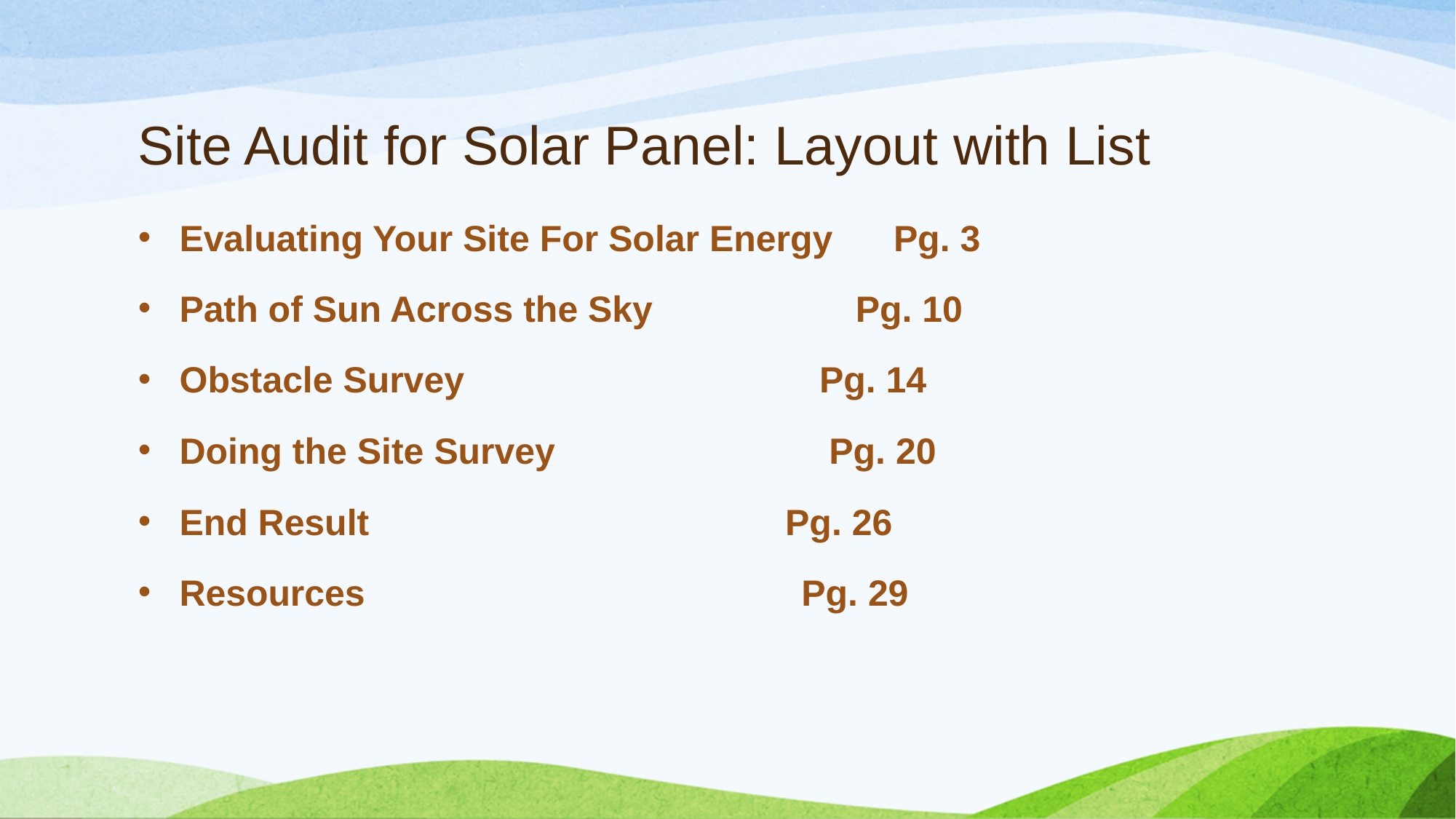

# Site Audit for Solar Panel: Layout with List
Evaluating Your Site For Solar Energy      Pg. 3
Path of Sun Across the Sky                    Pg. 10
Obstacle Survey                                   Pg. 14
Doing the Site Survey                           Pg. 20
End Result                                         Pg. 26
Resources                                           Pg. 29